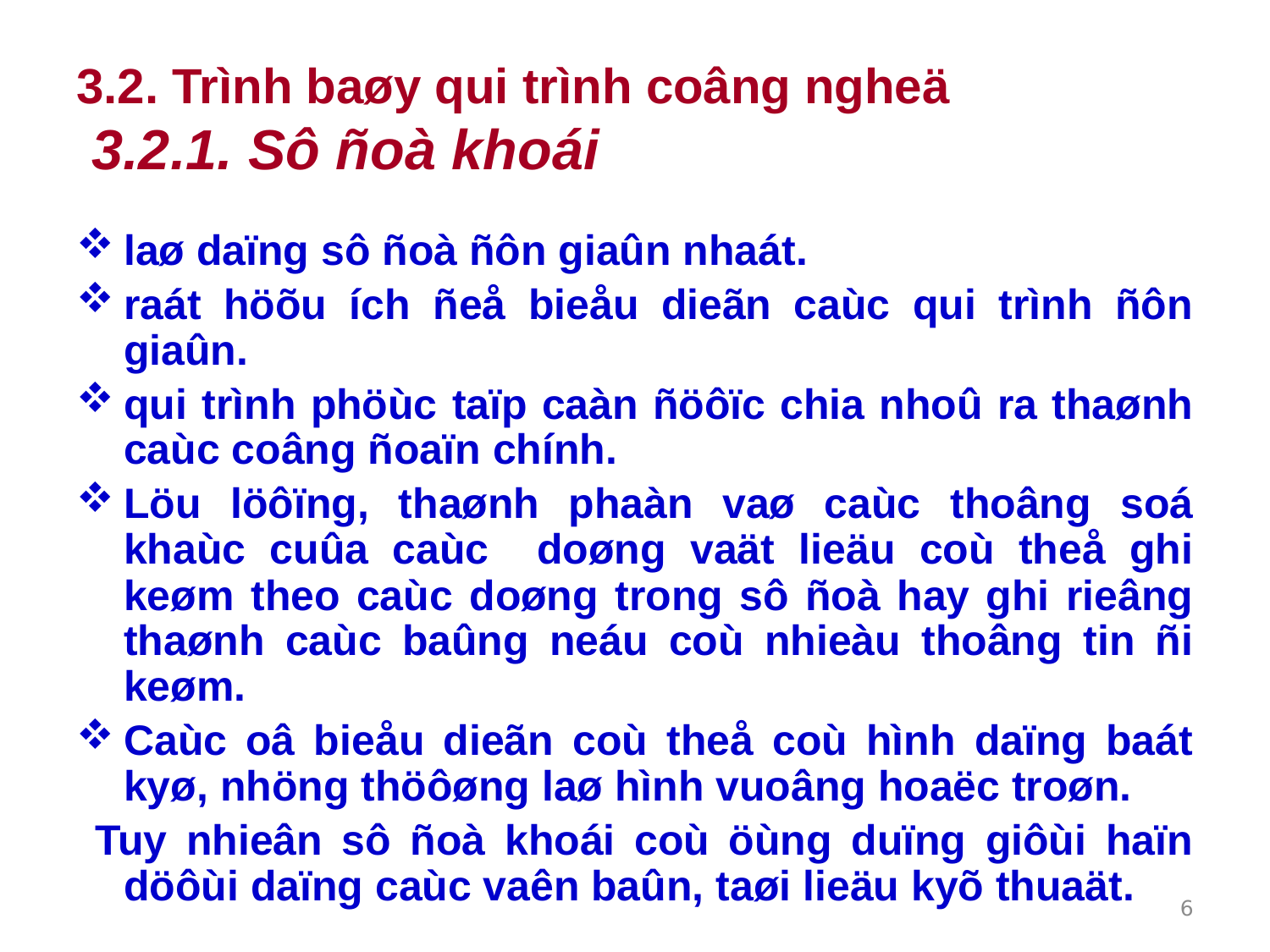

# 3.2. Trình baøy qui trình coâng ngheä 3.2.1. Sô ñoà khoái
laø daïng sô ñoà ñôn giaûn nhaát.
raát höõu ích ñeå bieåu dieãn caùc qui trình ñôn giaûn.
qui trình phöùc taïp caàn ñöôïc chia nhoû ra thaønh caùc coâng ñoaïn chính.
Löu löôïng, thaønh phaàn vaø caùc thoâng soá khaùc cuûa caùc  doøng vaät lieäu coù theå ghi keøm theo caùc doøng trong sô ñoà hay ghi rieâng thaønh caùc baûng neáu coù nhieàu thoâng tin ñi keøm.
Caùc oâ bieåu dieãn coù theå coù hình daïng baát kyø, nhöng thöôøng laø hình vuoâng hoaëc troøn.
 Tuy nhieân sô ñoà khoái coù öùng duïng giôùi haïn döôùi daïng caùc vaên baûn, taøi lieäu kyõ thuaät.
6